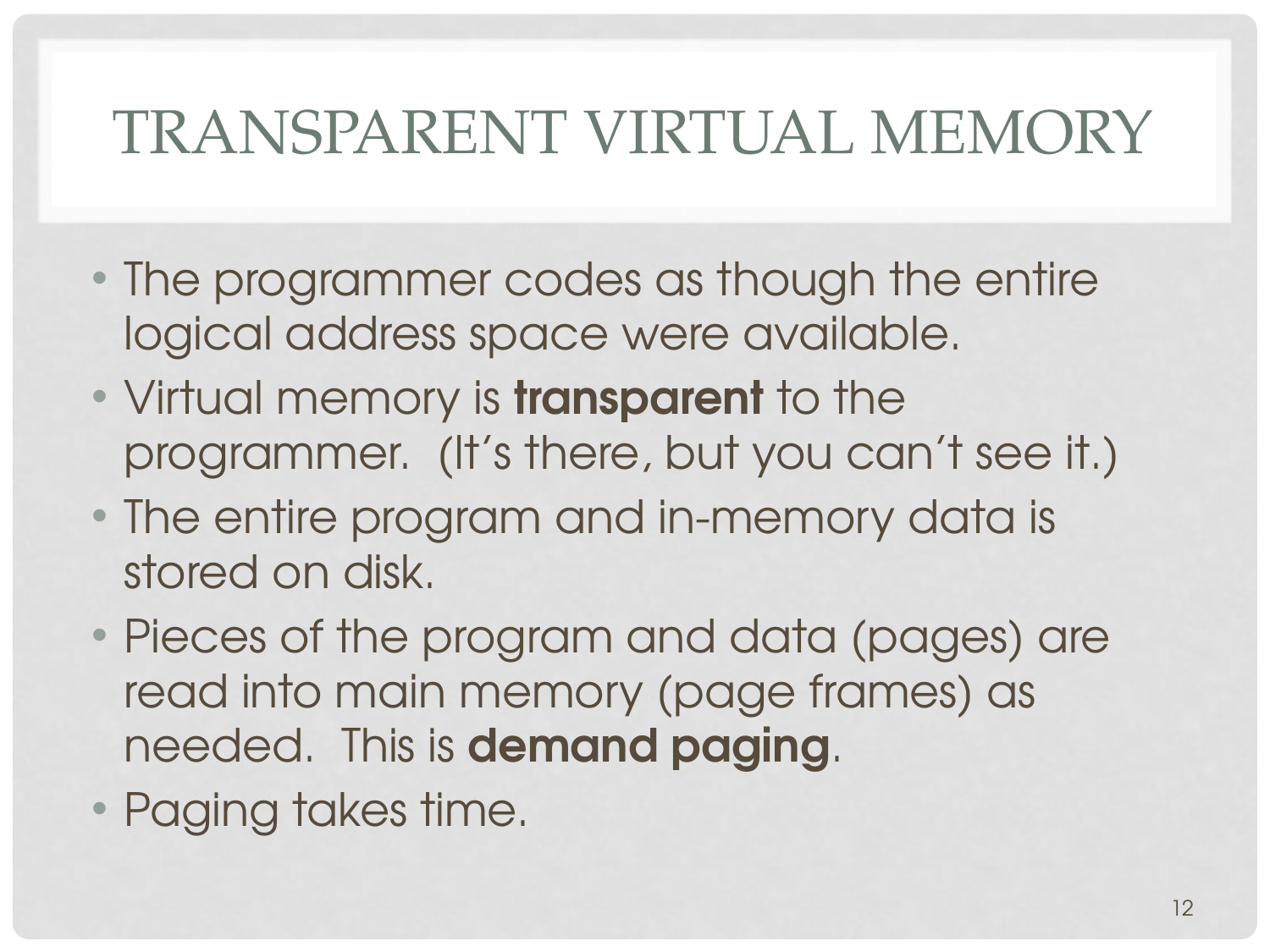

# Transparent Virtual Memory
The programmer codes as though the entire logical address space were available.
Virtual memory is transparent to the programmer.  (It’s there, but you can’t see it.)
The entire program and in-memory data is stored on disk.
Pieces of the program and data (pages) are read into main memory (page frames) as needed.  This is demand paging.
Paging takes time.
12